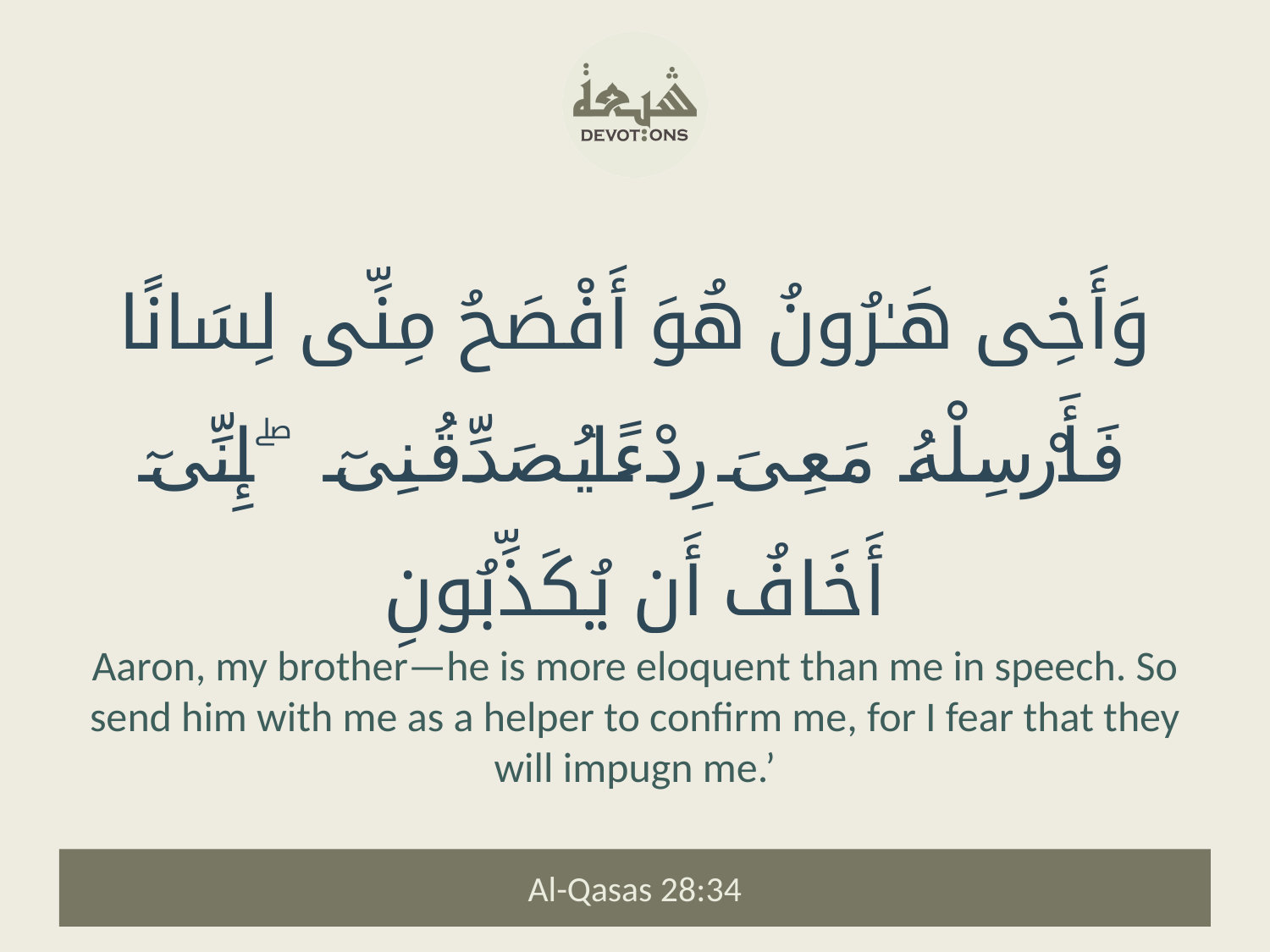

وَأَخِى هَـٰرُونُ هُوَ أَفْصَحُ مِنِّى لِسَانًا فَأَرْسِلْهُ مَعِىَ رِدْءًا يُصَدِّقُنِىٓ ۖ إِنِّىٓ أَخَافُ أَن يُكَذِّبُونِ
Aaron, my brother—he is more eloquent than me in speech. So send him with me as a helper to confirm me, for I fear that they will impugn me.’
Al-Qasas 28:34